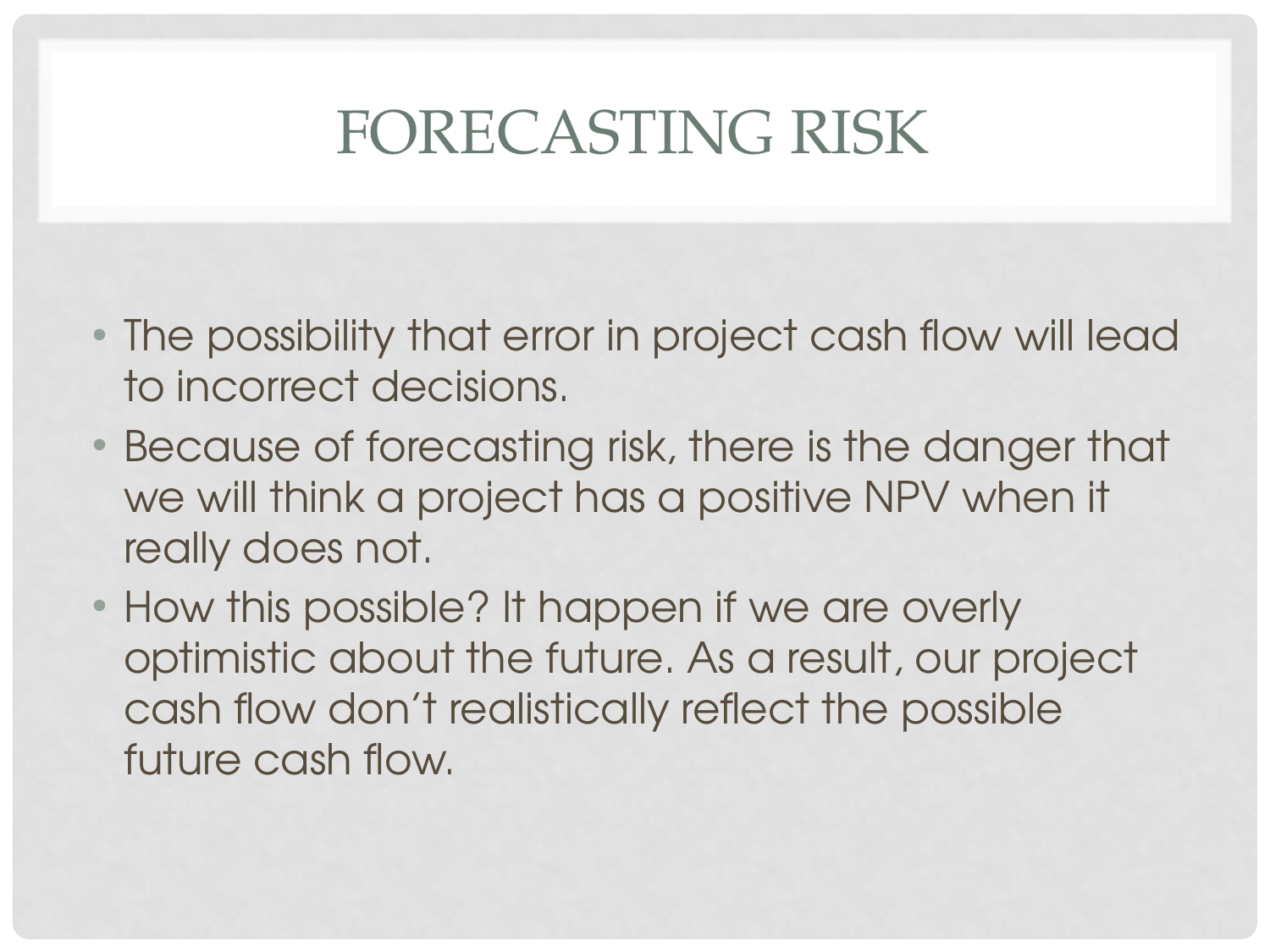

# Forecasting risk

The possibility that error in project cash flow will lead to incorrect decisions.
Because of forecasting risk, there is the danger that we will think a project has a positive NPV when it really does not.
How this possible? It happen if we are overly optimistic about the future. As a result, our project cash flow don’t realistically reflect the possible future cash flow.